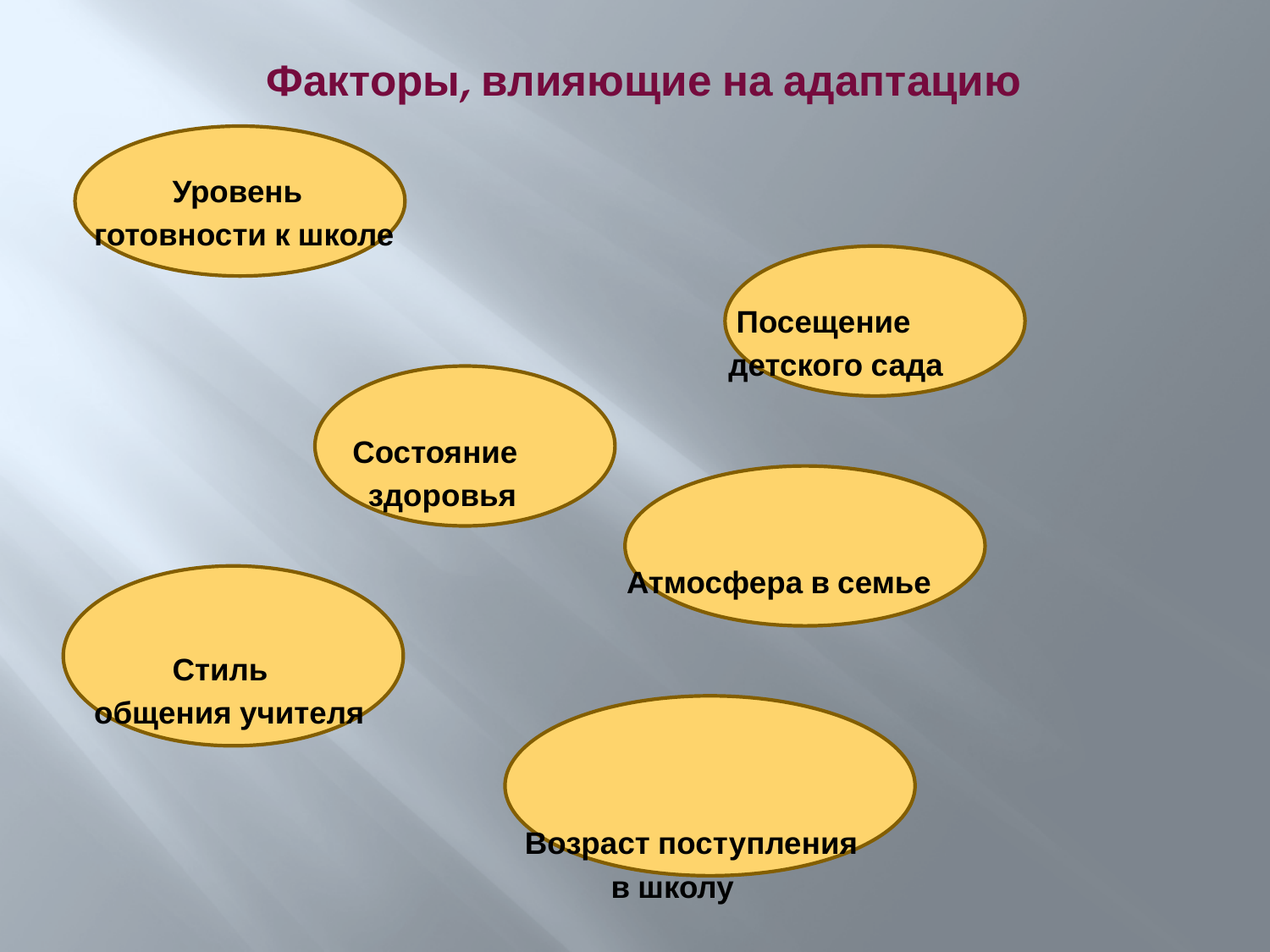

Факторы, влияющие на адаптацию

          Уровень
готовности к школе

                                                                                  Посещение
                                                                                 детского сада

                                 Состояние
                                   здоровья

                                                                    Атмосфера в семье

          Стиль
общения учителя

                                                       Возраст поступления
                                                                  в школу